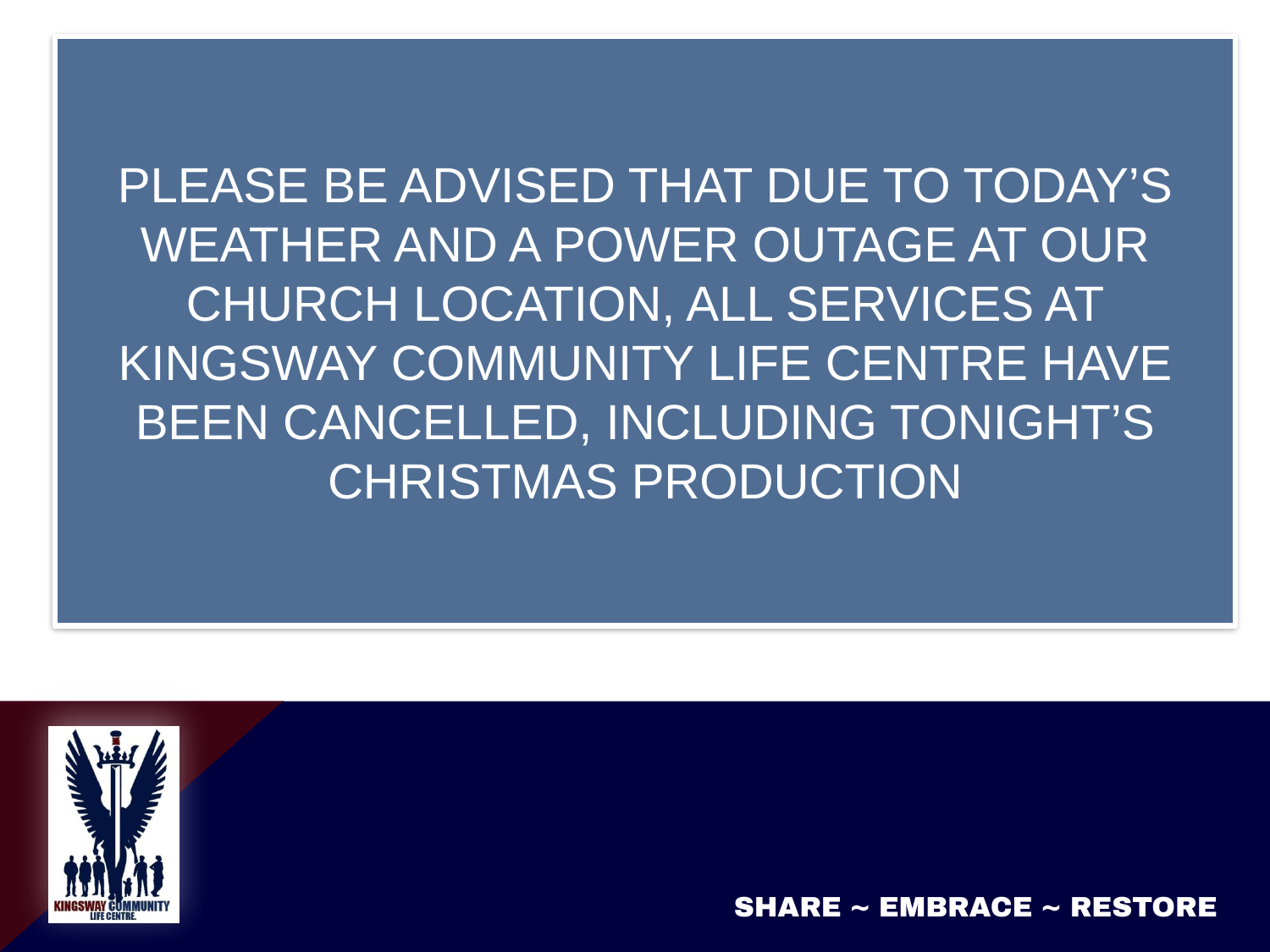

PLEASE BE ADVISED THAT DUE TO TODAY’S WEATHER AND A POWER OUTAGE AT OUR CHURCH LOCATION, ALL SERVICES AT KINGSWAY COMMUNITY LIFE CENTRE HAVE BEEN CANCELLED, INCLUDING TONIGHT’S CHRISTMAS PRODUCTION